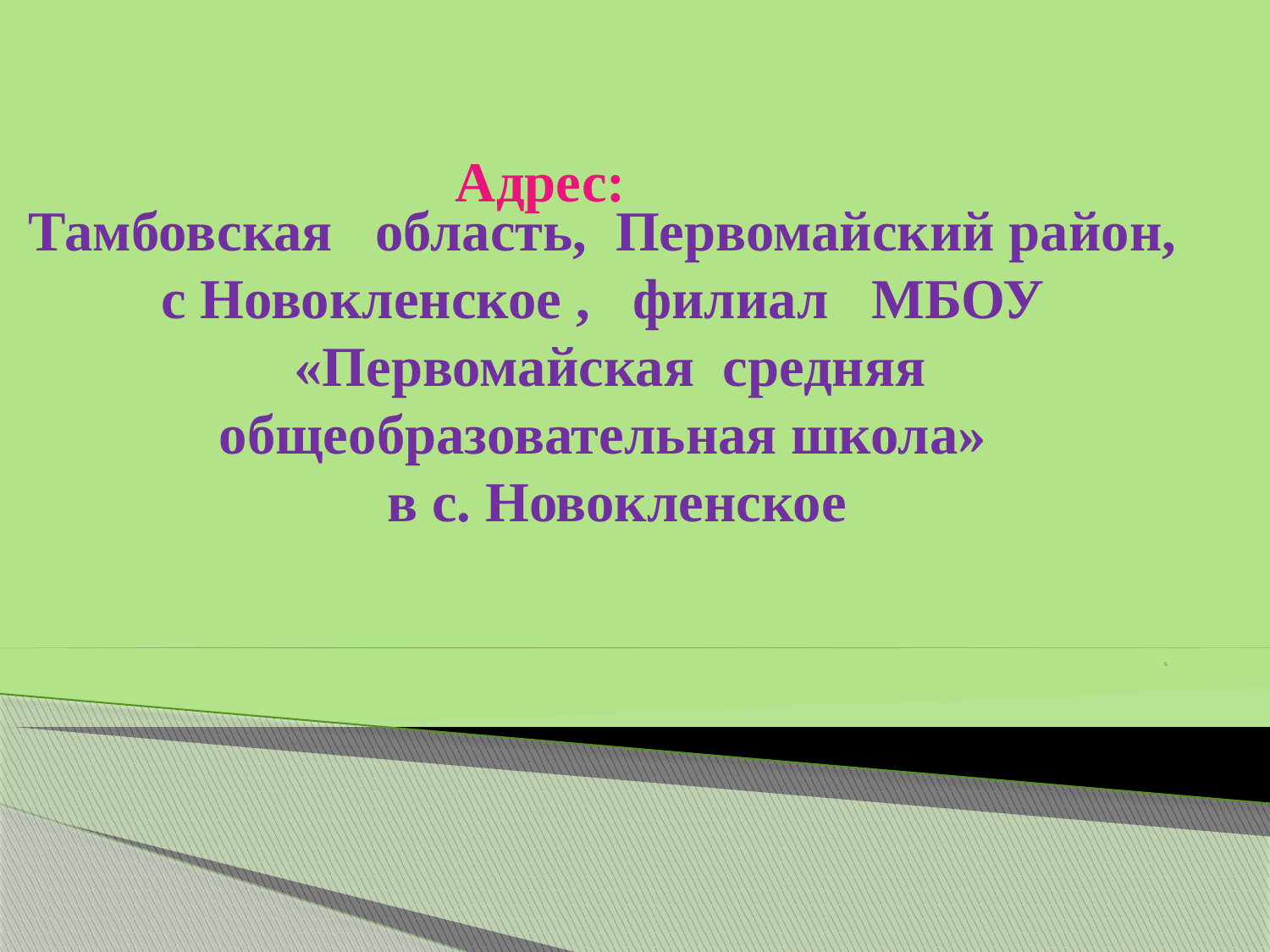

# Тамбовская   область,  Первомайский район, с Новокленское ,   филиал   МБОУ  «Первомайская  средняя общеобразовательная школа» в с. Новокленское
Адрес:

\\